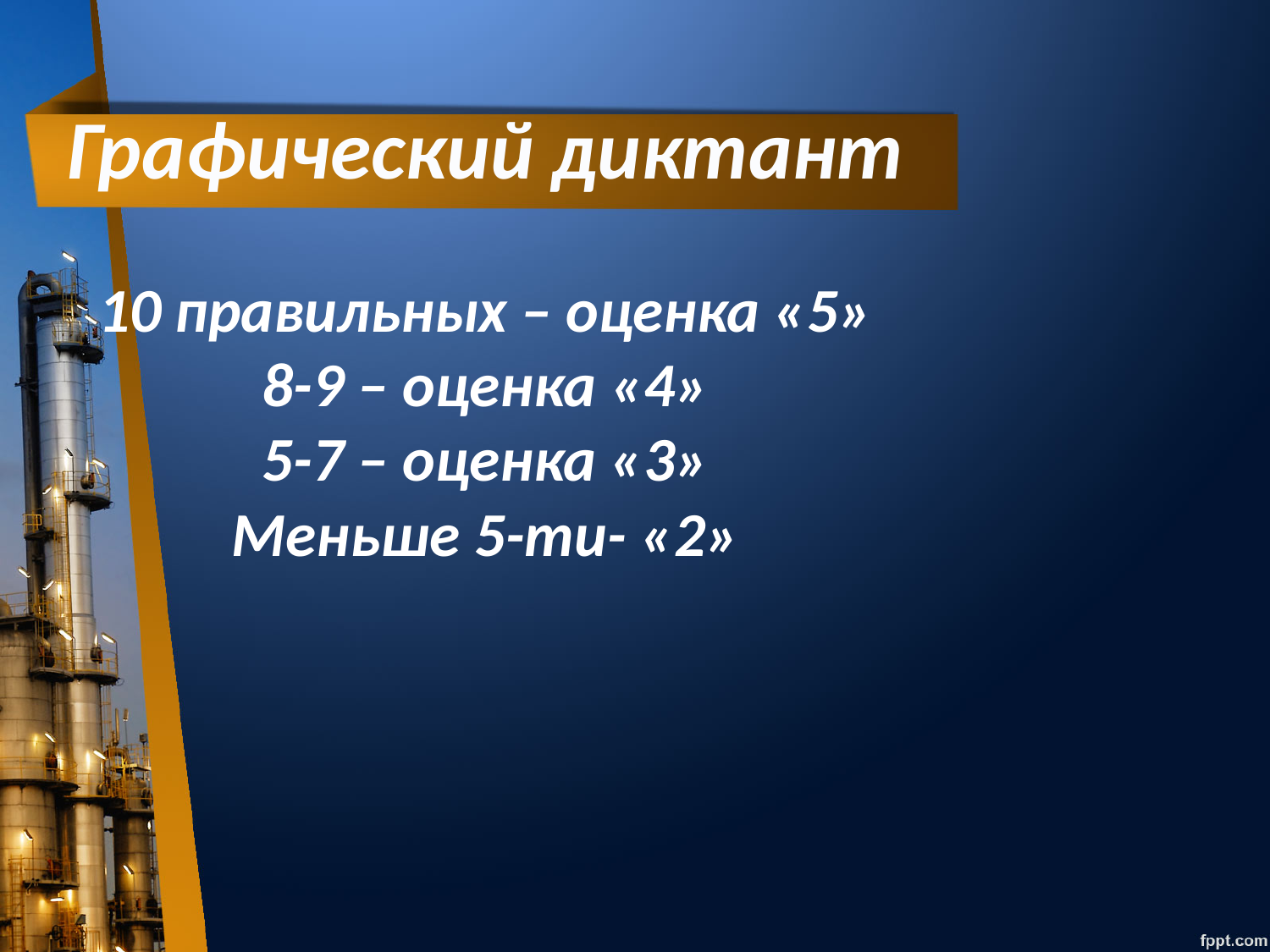

# Графический диктант 10 правильных – оценка «5» 8-9 – оценка «4» 5-7 – оценка «3» Меньше 5-ти- «2»